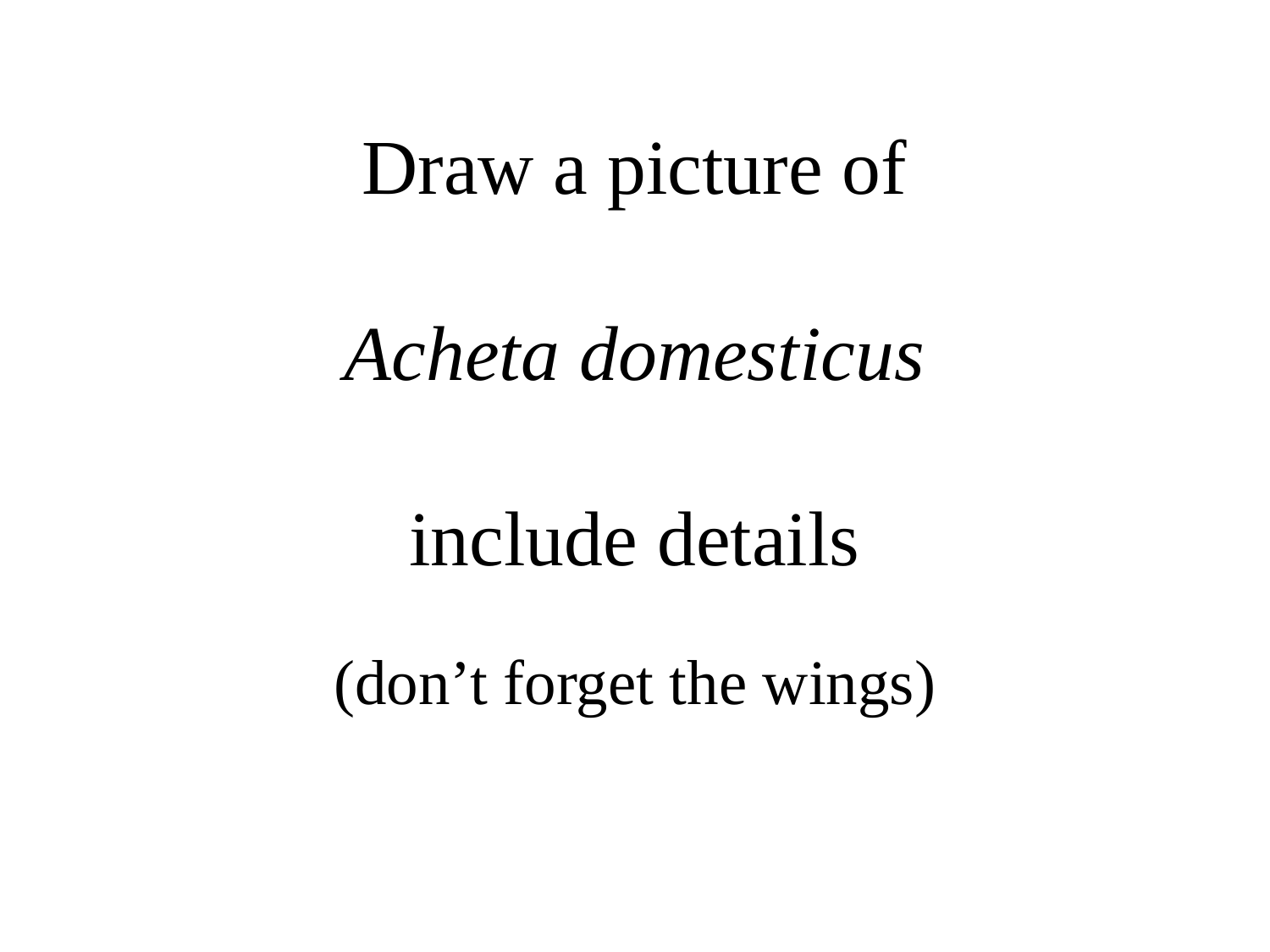

# Draw a picture of Acheta domesticus include details
(don’t forget the wings)